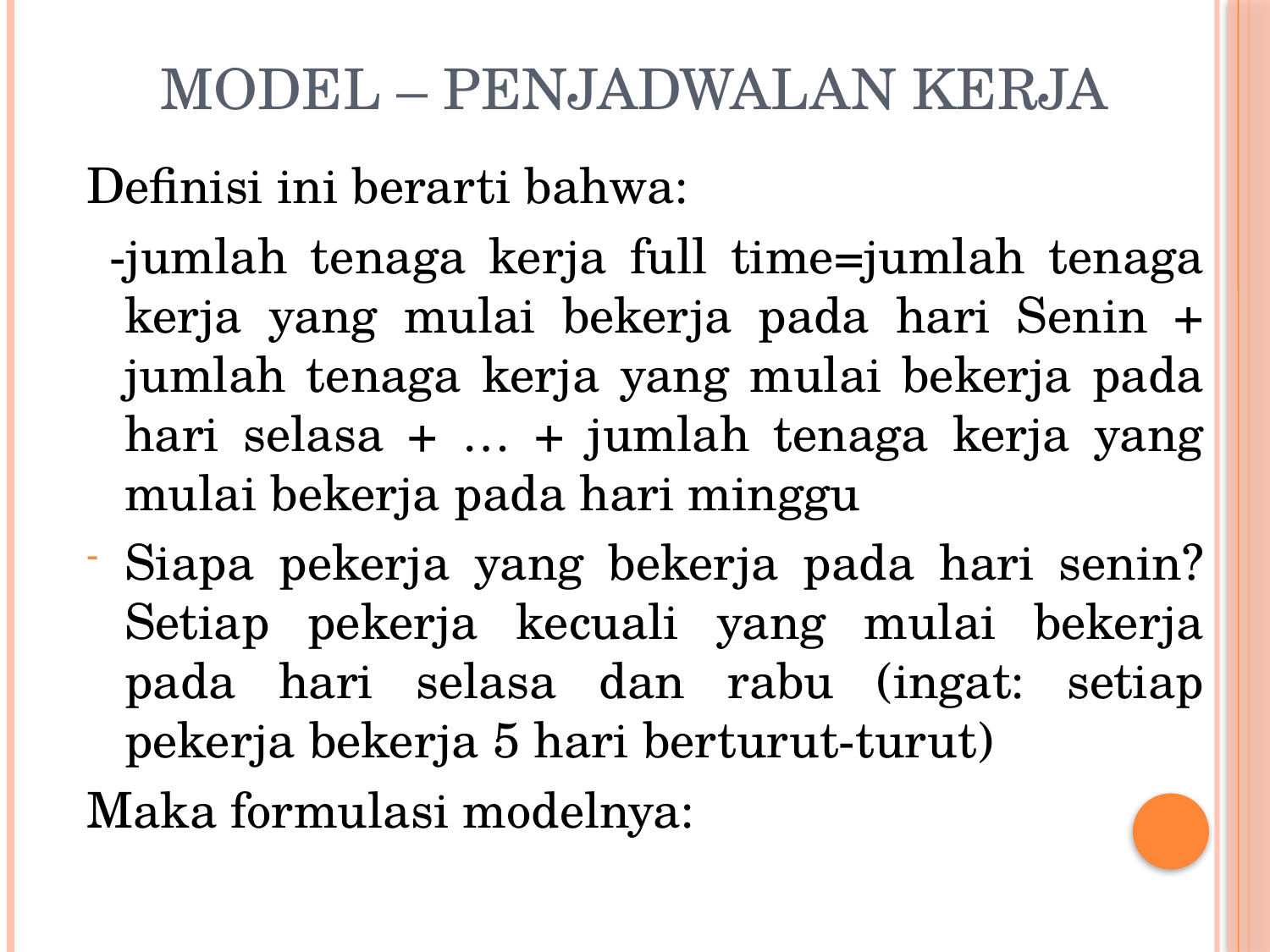

# Model – Penjadwalan Kerja
Definisi ini berarti bahwa:
 -jumlah tenaga kerja full time=jumlah tenaga kerja yang mulai bekerja pada hari Senin + jumlah tenaga kerja yang mulai bekerja pada hari selasa + … + jumlah tenaga kerja yang mulai bekerja pada hari minggu
Siapa pekerja yang bekerja pada hari senin? Setiap pekerja kecuali yang mulai bekerja pada hari selasa dan rabu (ingat: setiap pekerja bekerja 5 hari berturut-turut)
Maka formulasi modelnya: